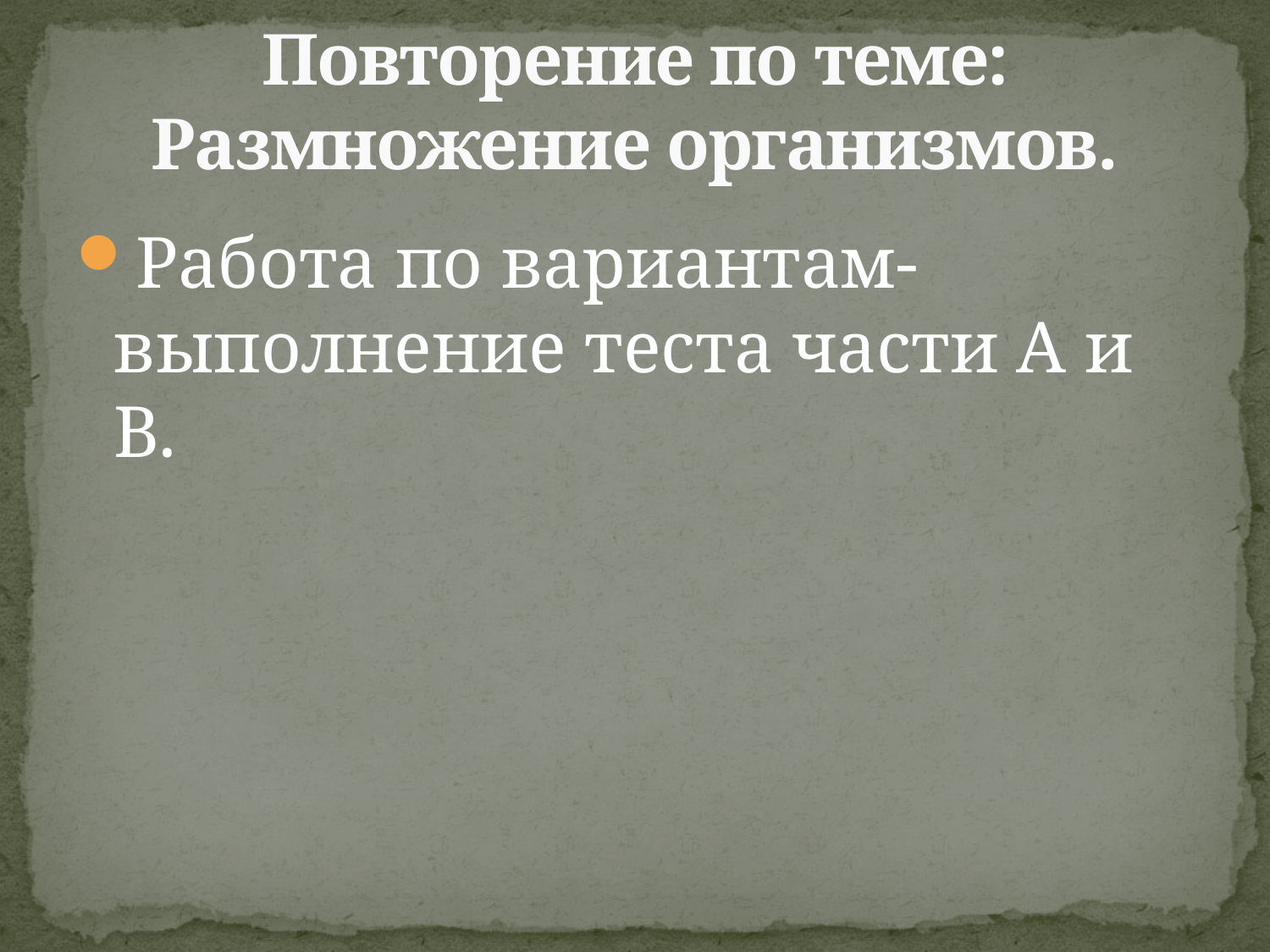

# Повторение по теме: Размножение организмов.
Работа по вариантам- выполнение теста части А и В.